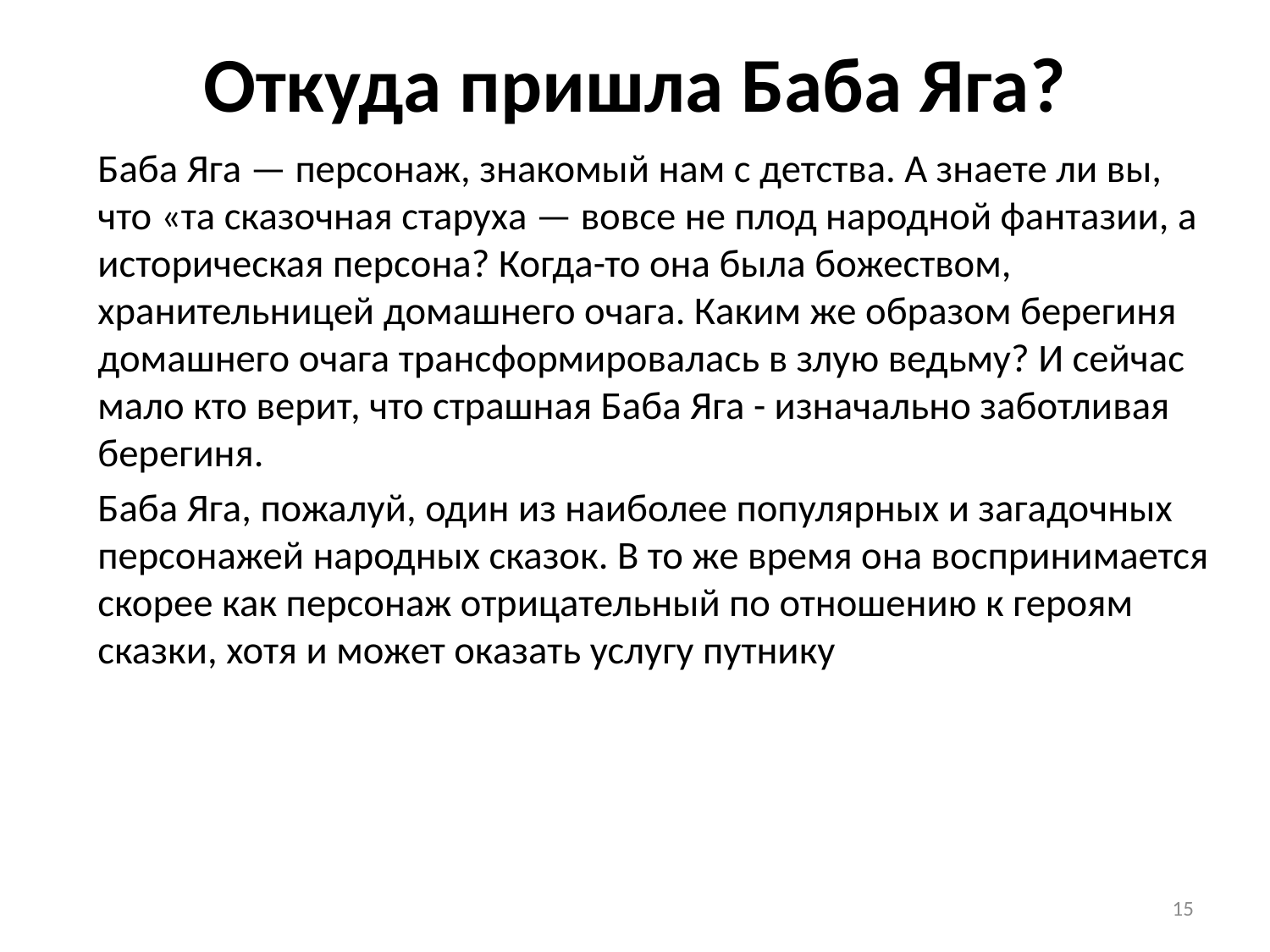

# Откуда пришла Баба Яга?
Баба Яга — персонаж, знакомый нам с детства. А знаете ли вы, что «та сказочная старуха — вовсе не плод народной фантазии, а историческая персона? Когда-то она была божеством, хранительницей домашнего очага. Каким же образом берегиня домашнего очага трансформировалась в злую ведьму? И сейчас мало кто верит, что страшная Баба Яга - изначально заботливая берегиня.
Баба Яга, пожалуй, один из наиболее популярных и загадочных персонажей народных сказок. В то же время она воспринимается скорее как персонаж отрицательный по отношению к героям сказки, хотя и может оказать услугу путнику
15